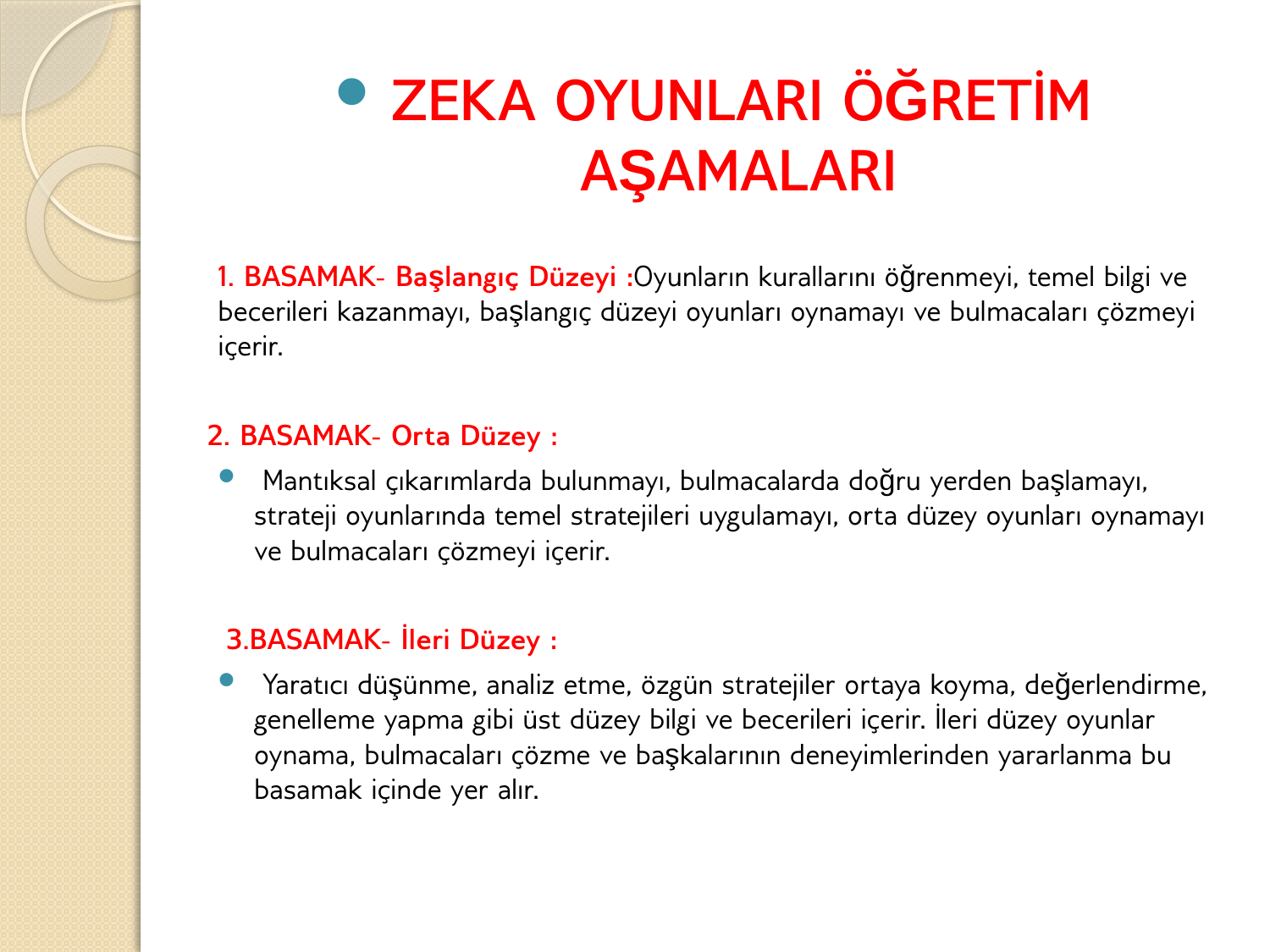

ZEKA OYUNLARI ÖĞRETİM AŞAMALARI

1. BASAMAK- Başlangıç Düzeyi :Oyunların kurallarını öğrenmeyi, temel bilgi ve becerileri ka­zanmayı, başlangıç düzeyi oyunları oynamayı ve bulmacaları çözmeyi içerir.

2. BASAMAK- Orta Düzey :
 Mantıksal çıkarımlarda bulunmayı, bulmacalarda doğru yerden başlamayı, strateji oyunlarında temel stratejileri uygulamayı, orta düzey oyunları oynamayı ve bul­macaları çözmeyi içerir.

  3.BASAMAK- İleri Düzey :
 Yaratıcı düşünme, analiz etme, özgün stratejiler ortaya koyma, de­ğerlendirme, genelleme yapma gibi üst düzey bilgi ve becerileri içerir. İleri düzey oyunlar oynama, bulmacaları çözme ve başkalarının deneyimlerinden yararlanma bu basamak içinde yer alır.